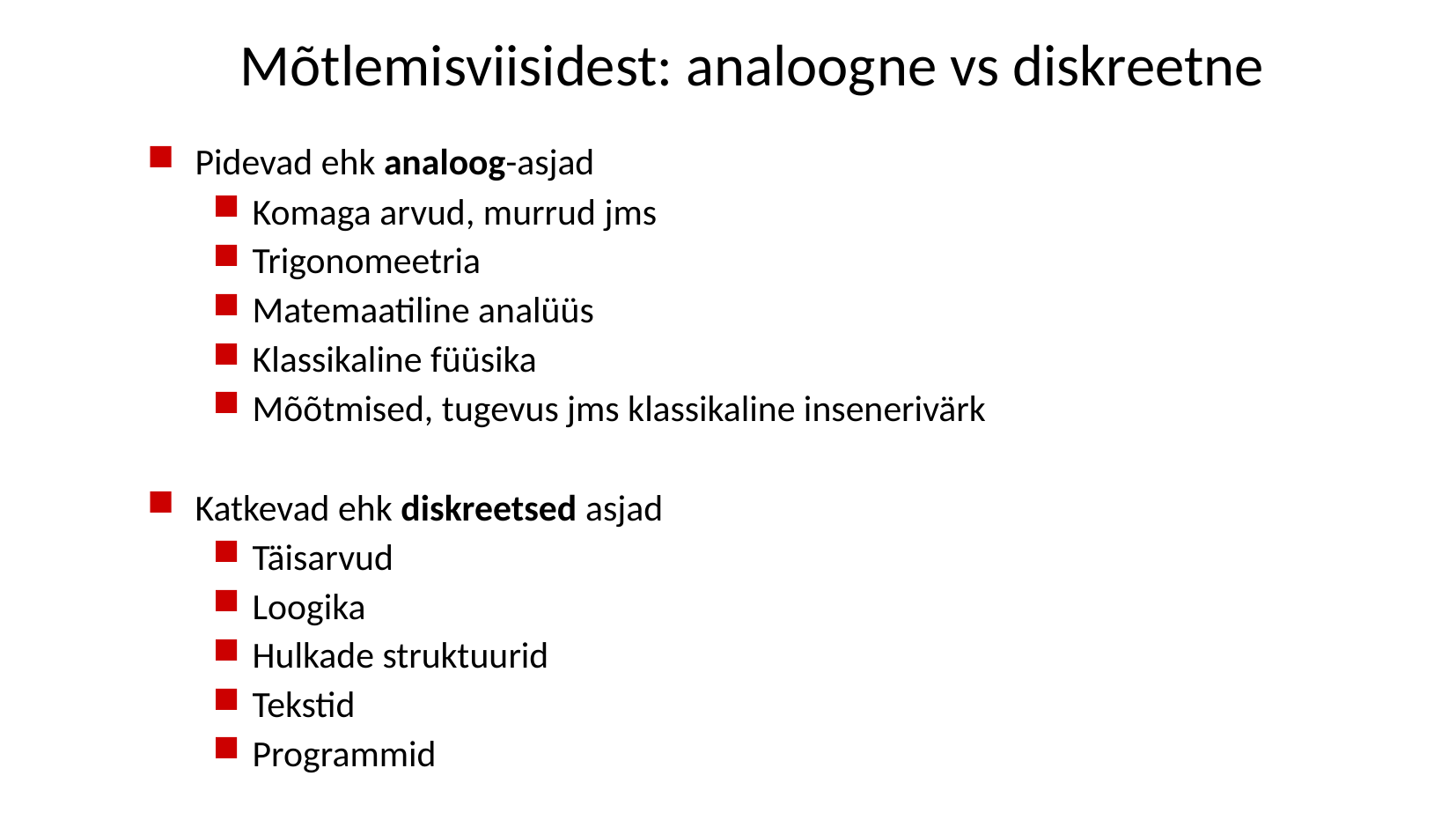

# Mõtlemisviisidest: analoogne vs diskreetne

Pidevad ehk analoog-asjad
Komaga arvud, murrud jms
Trigonomeetria
Matemaatiline analüüs
Klassikaline füüsika
Mõõtmised, tugevus jms klassikaline insenerivärk

Katkevad ehk diskreetsed asjad
Täisarvud
Loogika
Hulkade struktuurid
Tekstid
Programmid